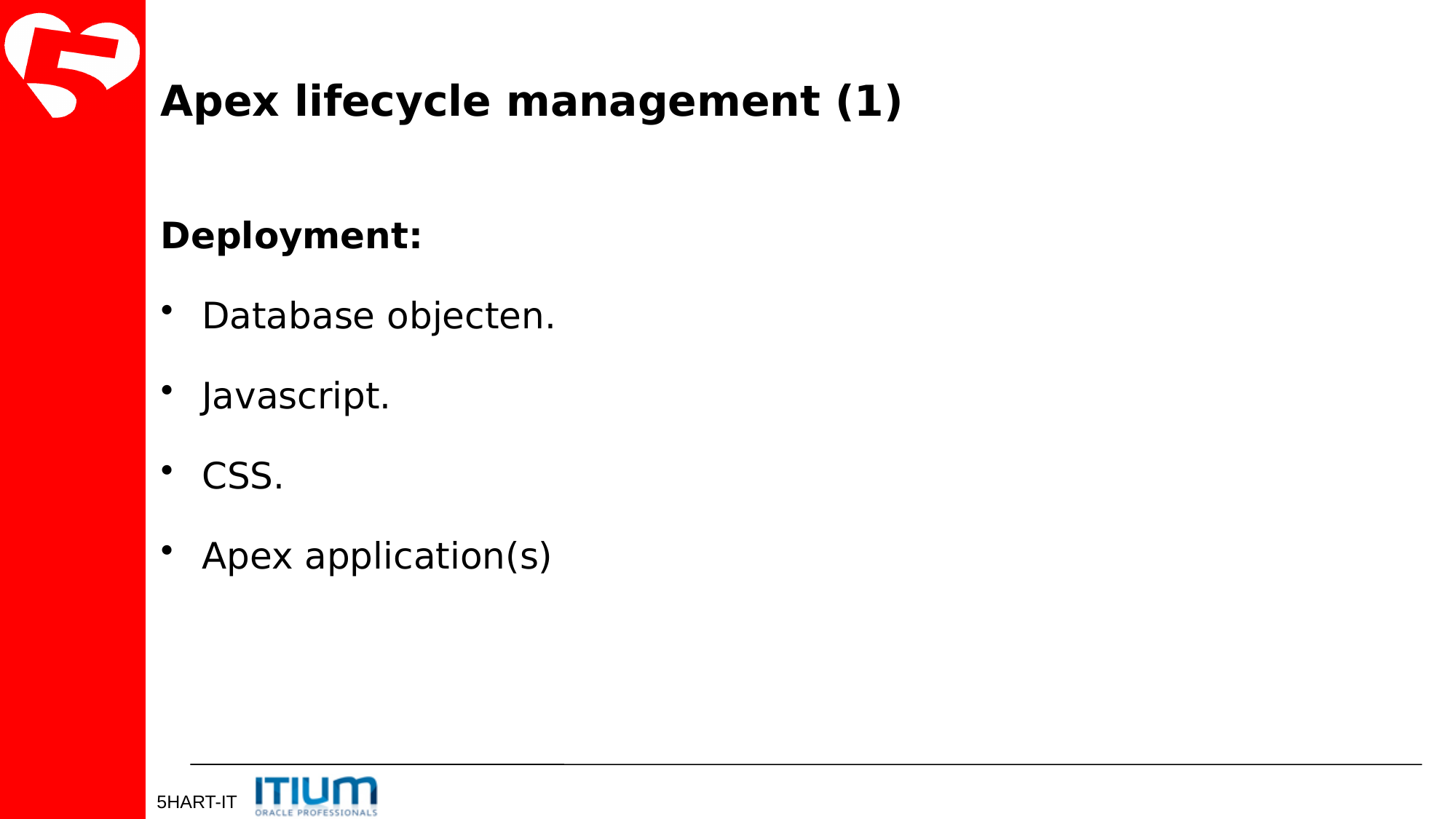

Apex lifecycle management (1)
Deployment:
Database objecten.
Javascript.
CSS.
Apex application(s)